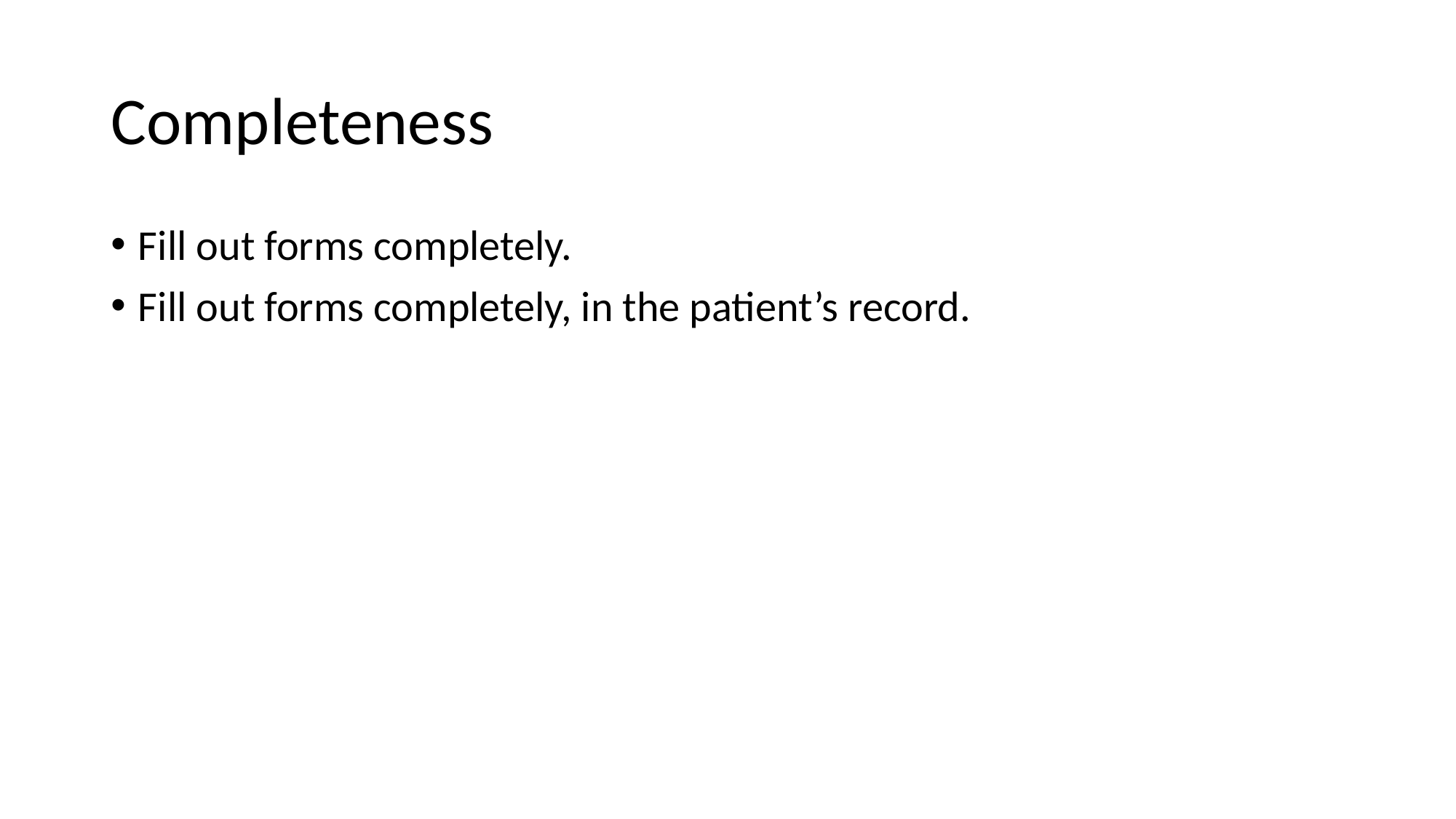

# Completeness
Fill out forms completely.
Fill out forms completely, in the patient’s record.